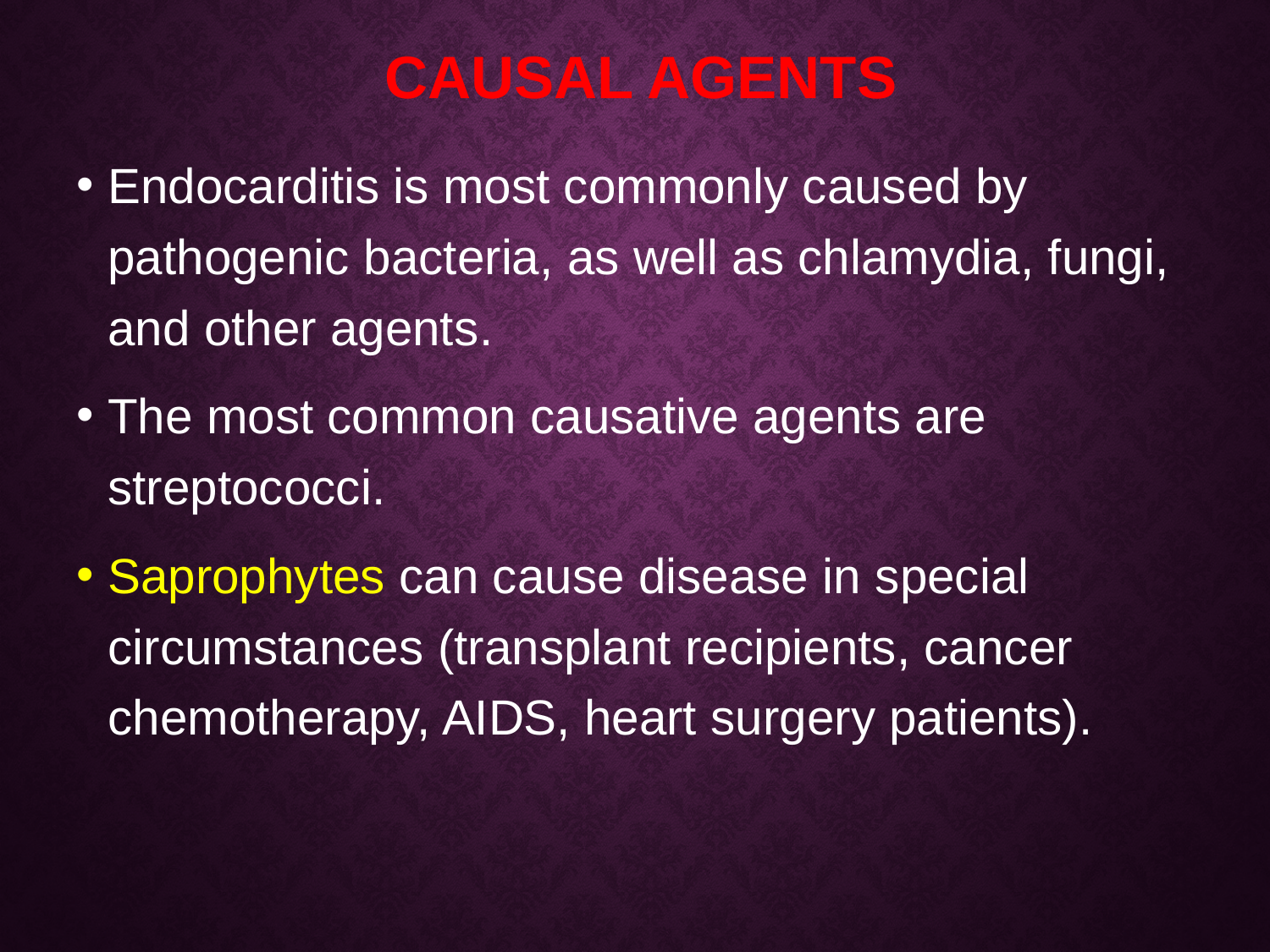

# Causal agents
Endocarditis is most commonly caused by pathogenic bacteria, as well as chlamydia, fungi, and other agents.
The most common causative agents are streptococci.
Saprophytes can cause disease in special circumstances (transplant recipients, cancer chemotherapy, AIDS, heart surgery patients).